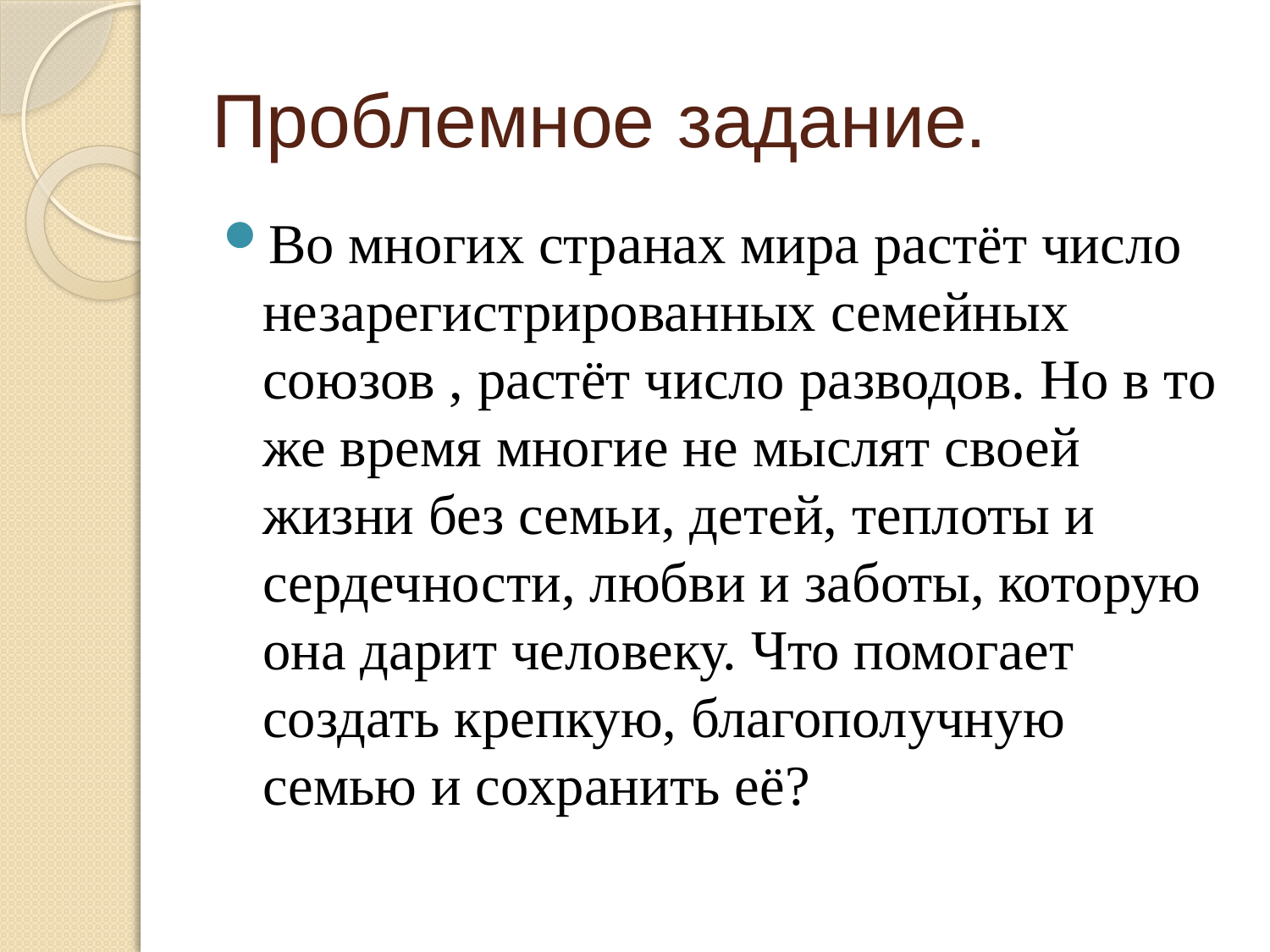

# Проблемное задание.
Во многих странах мира растёт число незарегистрированных семейных союзов , растёт число разводов. Но в то же время многие не мыслят своей жизни без семьи, детей, теплоты и сердечности, любви и заботы, которую она дарит человеку. Что помогает создать крепкую, благополучную семью и сохранить её?